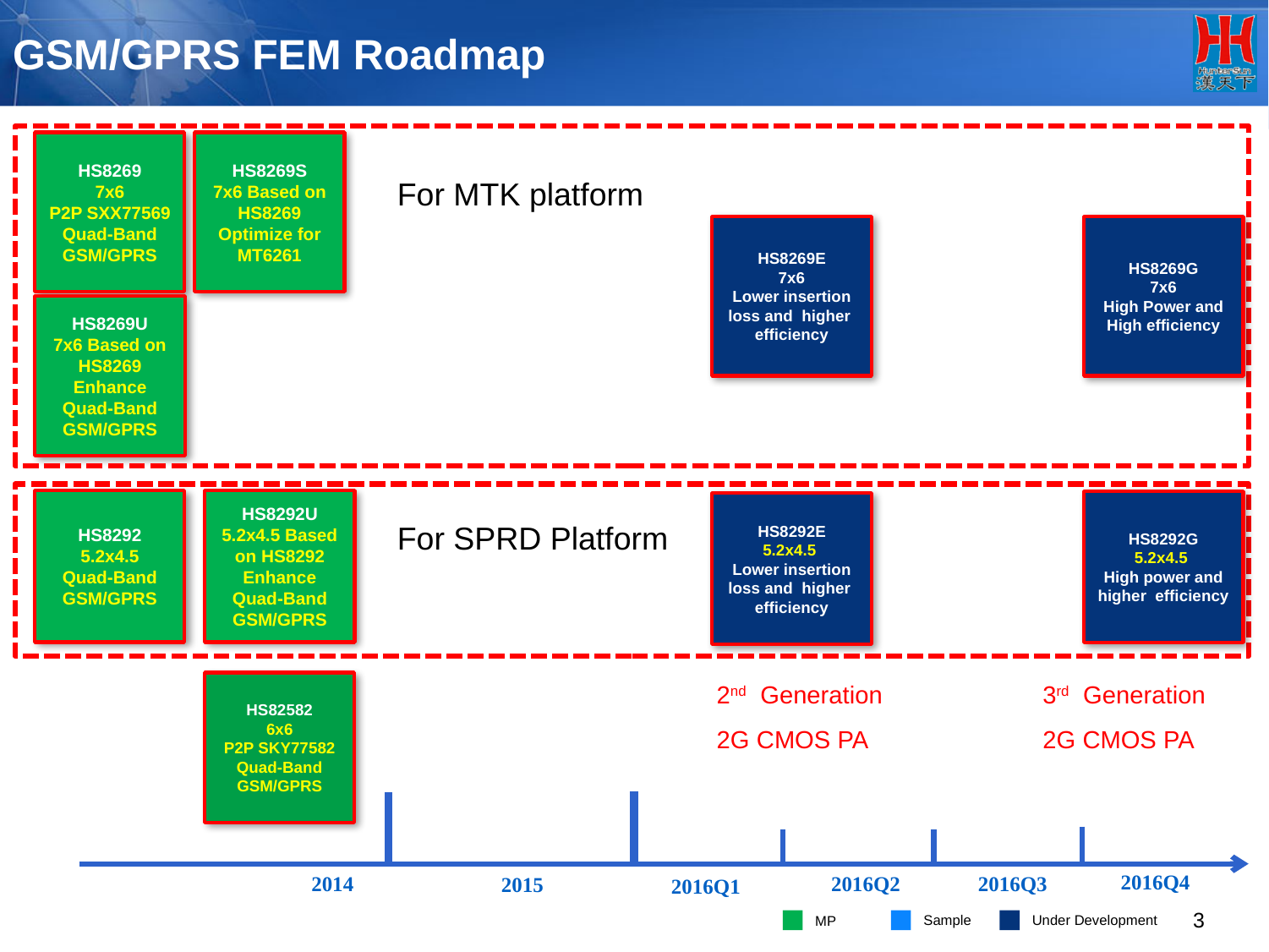

GSM/GPRS FEM Roadmap

HS8269
7x6
P2P SXX77569
Quad-Band
GSM/GPRS
HS8269S
7x6 Based on HS8269
Optimize for MT6261
For MTK platform
HS8269E
7x6
Lower insertion loss and  higher  efficiency
HS8269G
7x6
High Power and High efficiency
HS8269U
7x6 Based on HS8269 Enhance
Quad-Band
GSM/GPRS

HS8292
5.2x4.5
Quad-Band
GSM/GPRS
HS8292U
5.2x4.5 Based on HS8292 Enhance
Quad-Band
GSM/GPRS
HS8292G
5.2x4.5
High power and higher  efficiency
For SPRD Platform
HS8292E
5.2x4.5
Lower insertion loss and  higher  efficiency
2nd  Generation 2G CMOS PA
3rd  Generation 2G CMOS PA
HS82582
6x6
P2P SKY77582
Quad-Band
GSM/GPRS
2016Q4
2016Q2
2016Q3
2014
2015
2016Q1
3
Under Development
Sample
MP